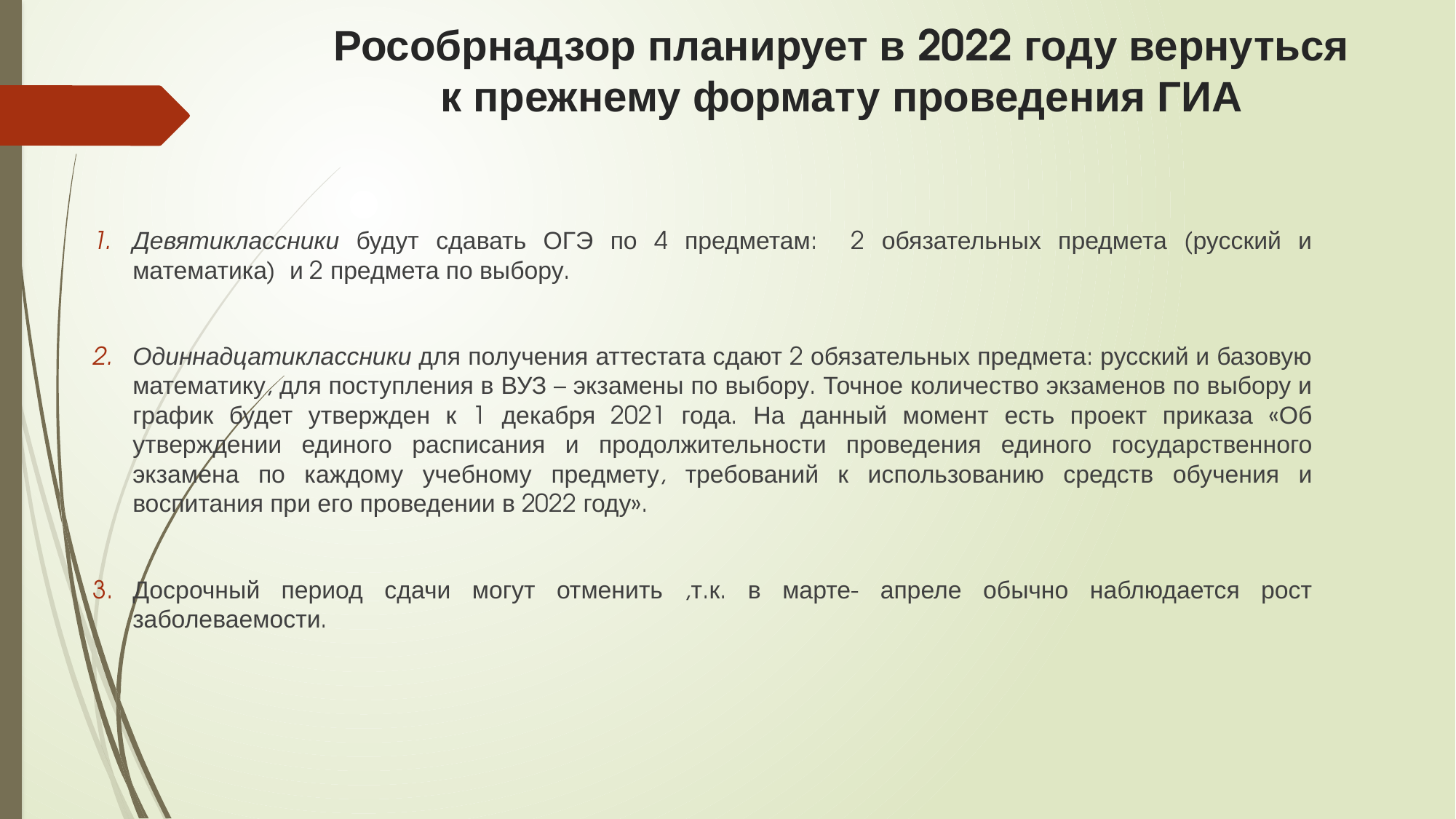

# Рособрнадзор планирует в 2022 году вернуться к прежнему формату проведения ГИА
Девятиклассники будут сдавать ОГЭ по 4 предметам:  2 обязательных предмета (русский и математика)  и 2 предмета по выбору.

Одиннадцатиклассники для получения аттестата сдают 2 обязательных предмета: русский и базовую математику, для поступления в ВУЗ – экзамены по выбору. Точное количество экзаменов по выбору и график будет утвержден к 1 декабря 2021 года. На данный момент есть проект приказа «Об утверждении единого расписания и продолжительности проведения единого государственного экзамена по каждому учебному предмету, требований к использованию средств обучения и воспитания при его проведении в 2022 году».

Досрочный период сдачи могут отменить ,т.к. в марте- апреле обычно наблюдается рост заболеваемости.